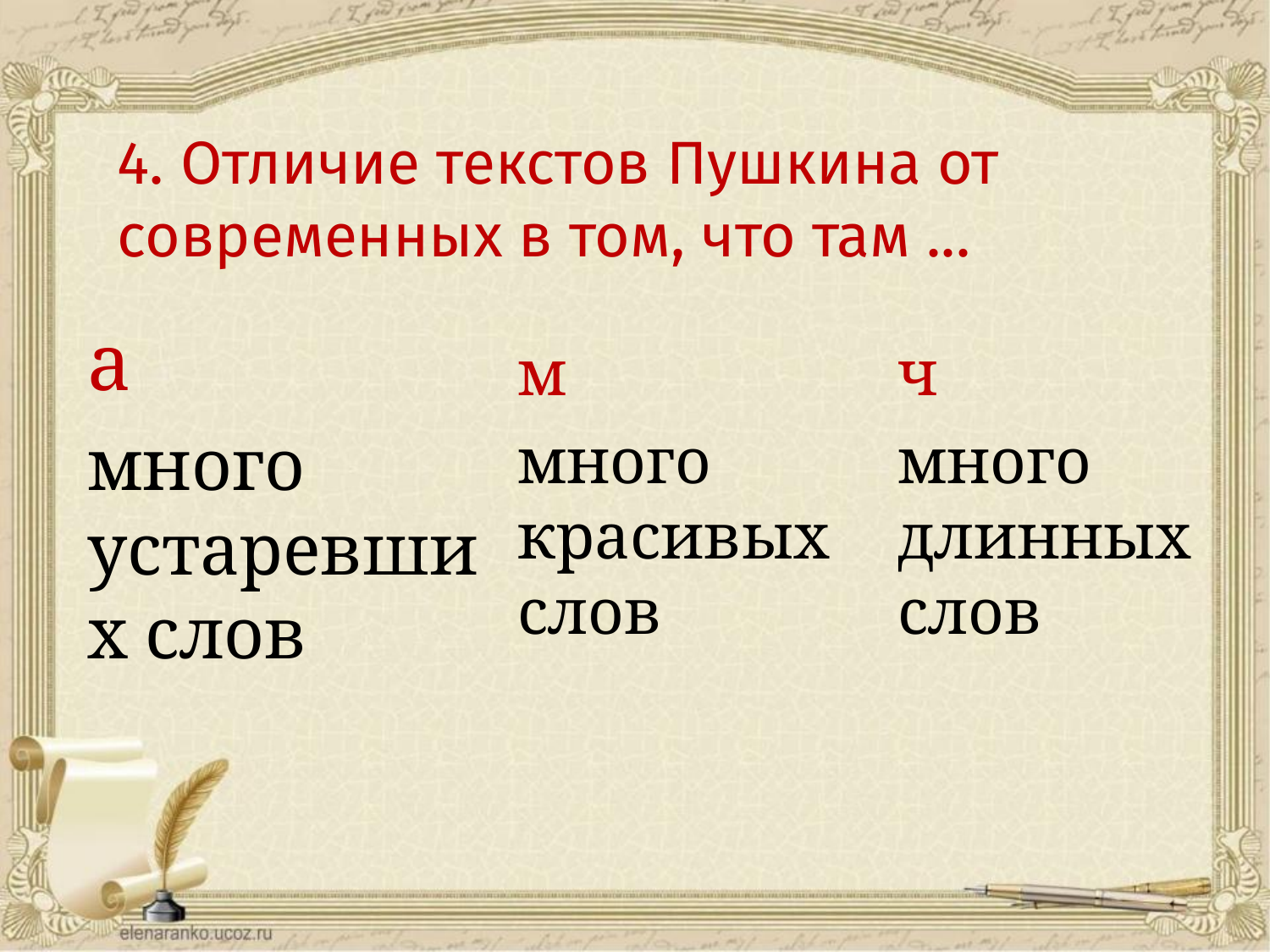

# 4. Отличие текстов Пушкина от современных в том, что там ...
а
много устаревших слов
м
много красивых слов
ч
много длинных слов